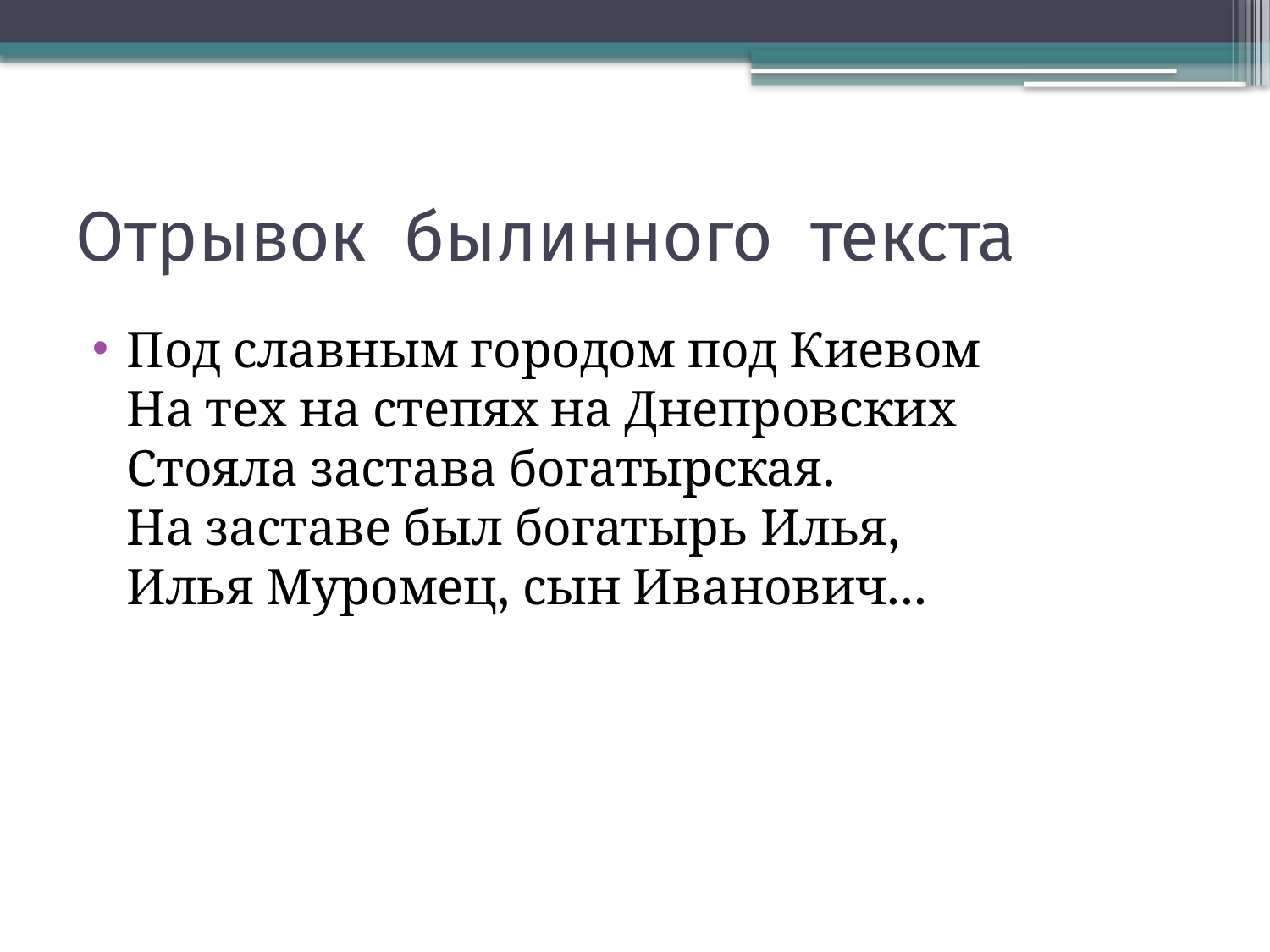

# Отрывок  былинного  текста
Под славным городом под Киевом
На тех на степях на Днепровских
Стояла застава богатырская.
На заставе был богатырь Илья,
Илья Муромец, сын Иванович...